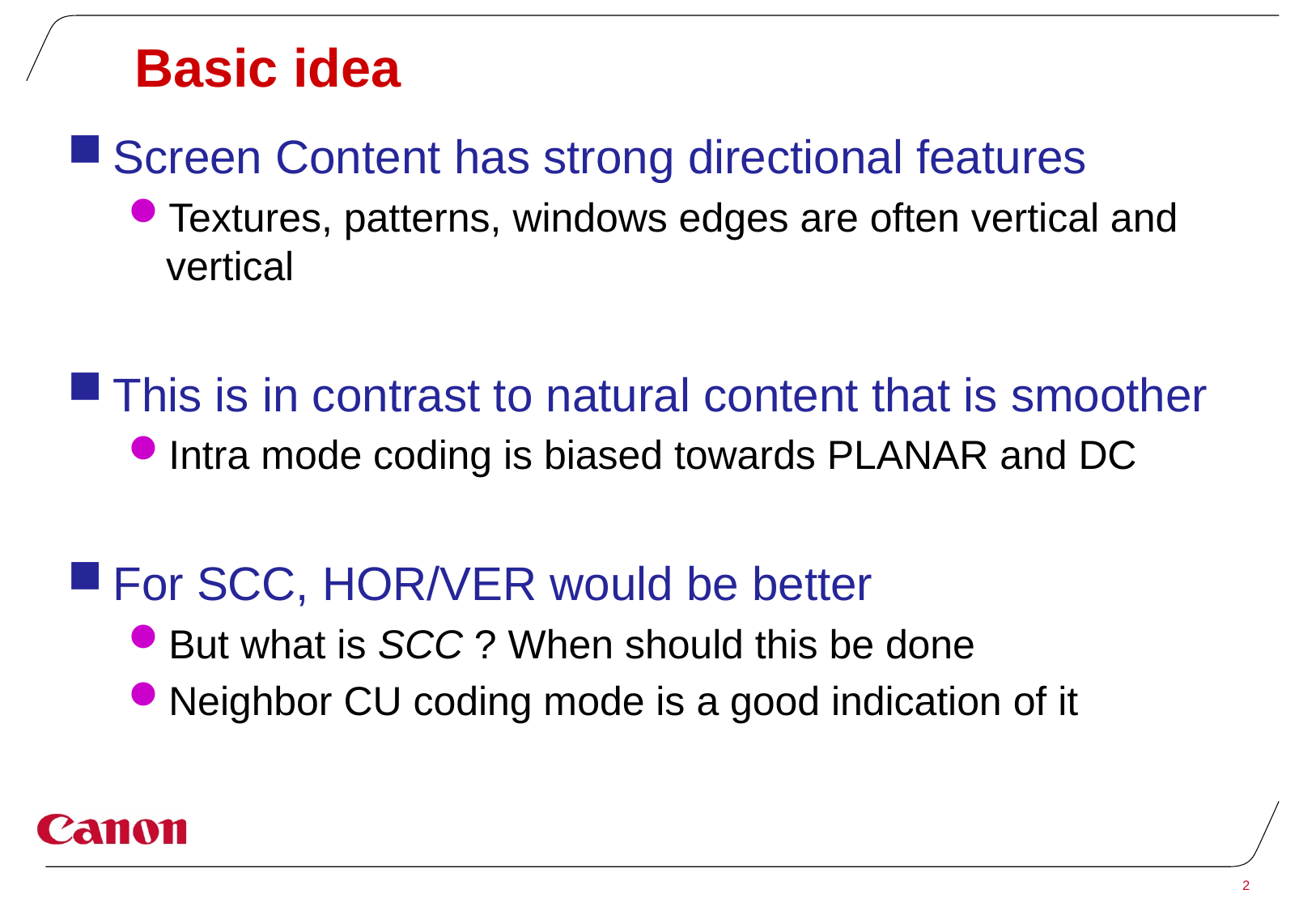

# Basic idea
Screen Content has strong directional features
Textures, patterns, windows edges are often vertical and vertical

This is in contrast to natural content that is smoother
Intra mode coding is biased towards PLANAR and DC

For SCC, HOR/VER would be better
But what is SCC ? When should this be done
Neighbor CU coding mode is a good indication of it
2